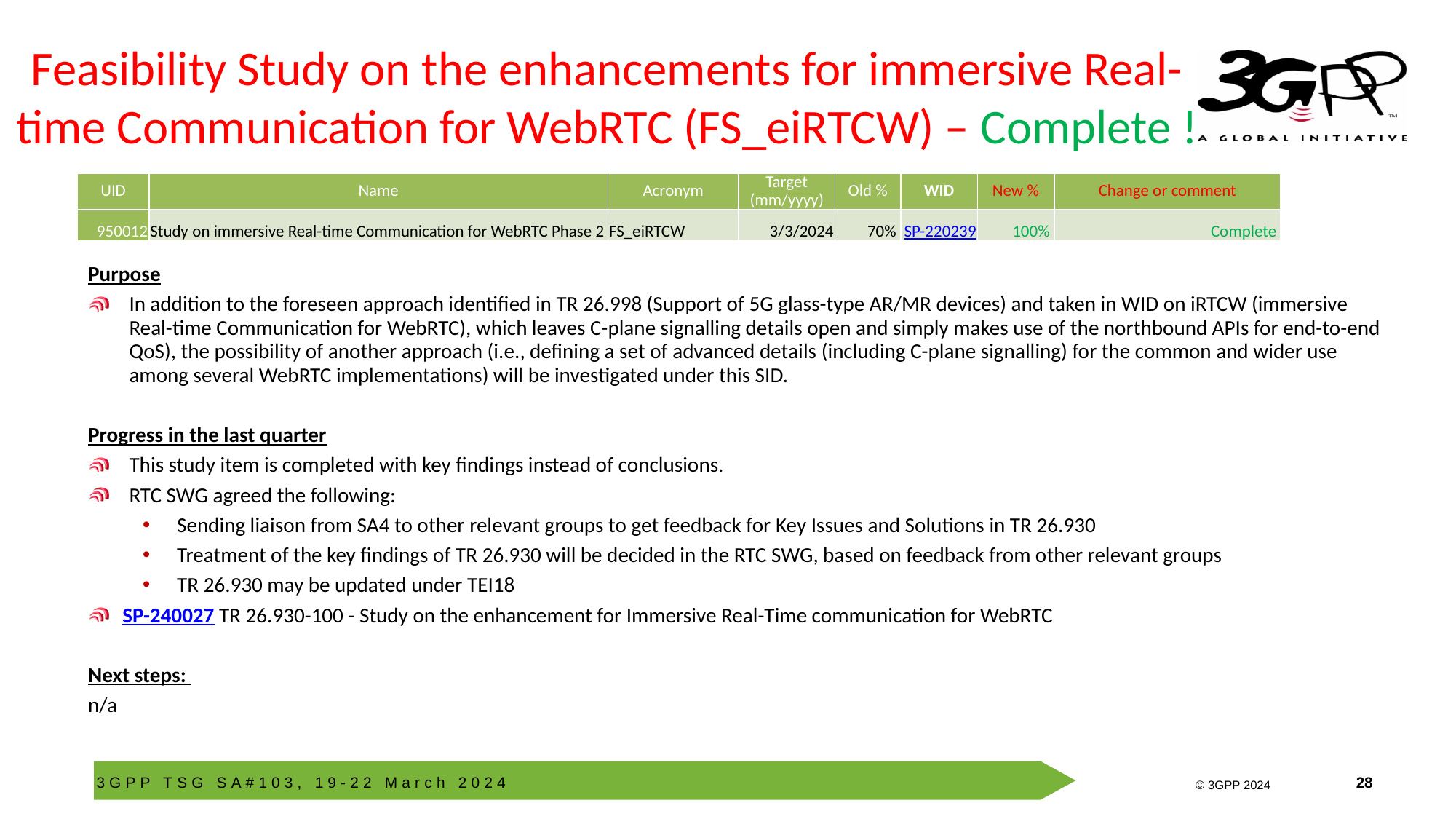

# Feasibility Study on the enhancements for immersive Real-time Communication for WebRTC (FS_eiRTCW) – Complete !
| UID | Name | Acronym | Target (mm/yyyy) | Old % | WID | New % | Change or comment |
| --- | --- | --- | --- | --- | --- | --- | --- |
| 950012 | Study on immersive Real-time Communication for WebRTC Phase 2 | FS\_eiRTCW | 3/3/2024 | 70% | SP-220239 | 100% | Complete |
Purpose
In addition to the foreseen approach identified in TR 26.998 (Support of 5G glass-type AR/MR devices) and taken in WID on iRTCW (immersive Real-time Communication for WebRTC), which leaves C-plane signalling details open and simply makes use of the northbound APIs for end-to-end QoS), the possibility of another approach (i.e., defining a set of advanced details (including C-plane signalling) for the common and wider use among several WebRTC implementations) will be investigated under this SID.

Progress in the last quarter
This study item is completed with key findings instead of conclusions.
RTC SWG agreed the following:
Sending liaison from SA4 to other relevant groups to get feedback for Key Issues and Solutions in TR 26.930
Treatment of the key findings of TR 26.930 will be decided in the RTC SWG, based on feedback from other relevant groups
TR 26.930 may be updated under TEI18
SP-240027 TR 26.930-100 - Study on the enhancement for Immersive Real-Time communication for WebRTC

Next steps:
n/a